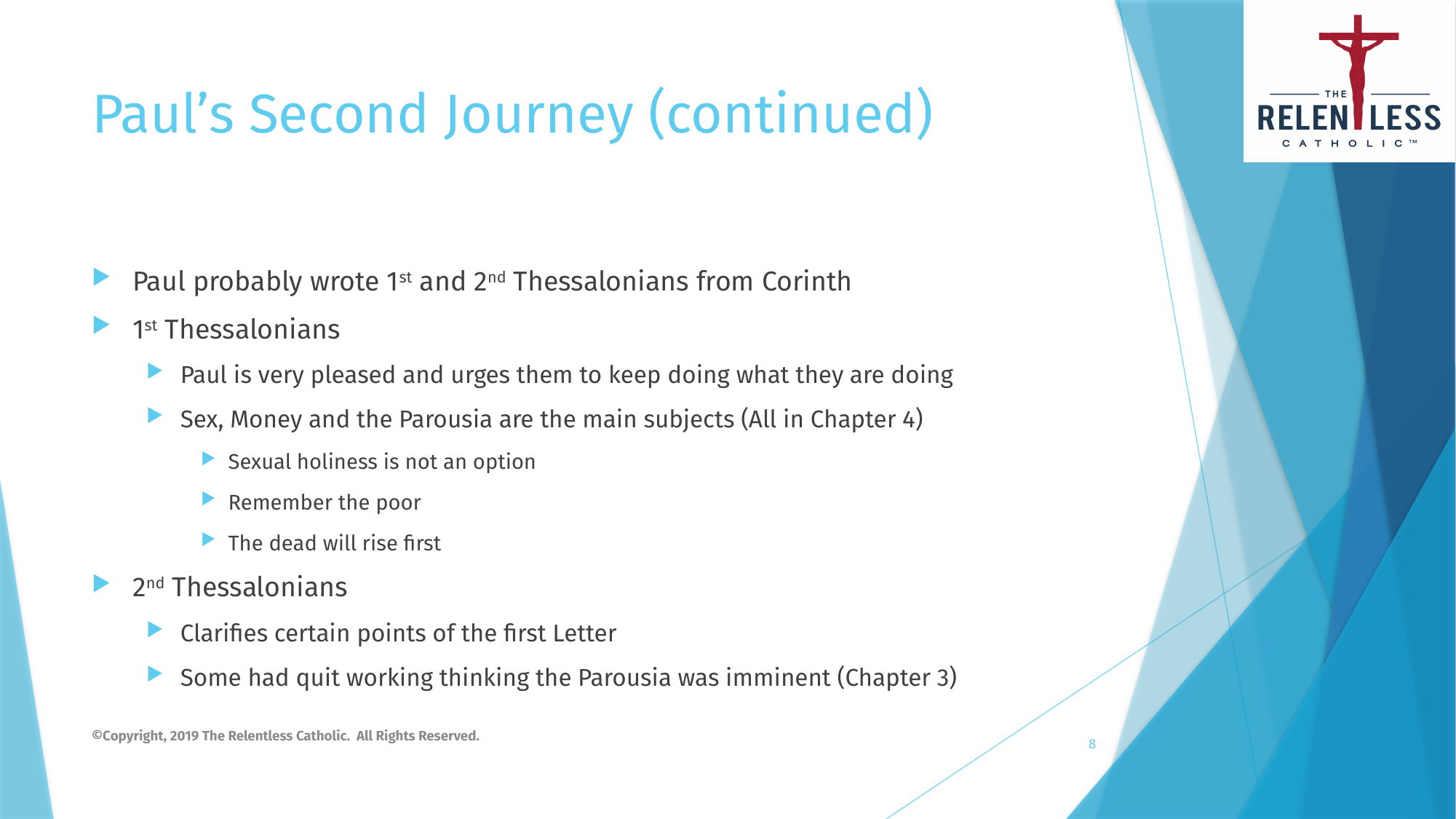

# Paul’s Second Journey (continued)
Paul probably wrote 1st and 2nd Thessalonians from Corinth
1st Thessalonians
Paul is very pleased and urges them to keep doing what they are doing
Sex, Money and the Parousia are the main subjects (All in Chapter 4)
Sexual holiness is not an option
Remember the poor
The dead will rise first
2nd Thessalonians
Clarifies certain points of the first Letter
Some had quit working thinking the Parousia was imminent (Chapter 3)
©Copyright, 2019 The Relentless Catholic.  All Rights Reserved.

8